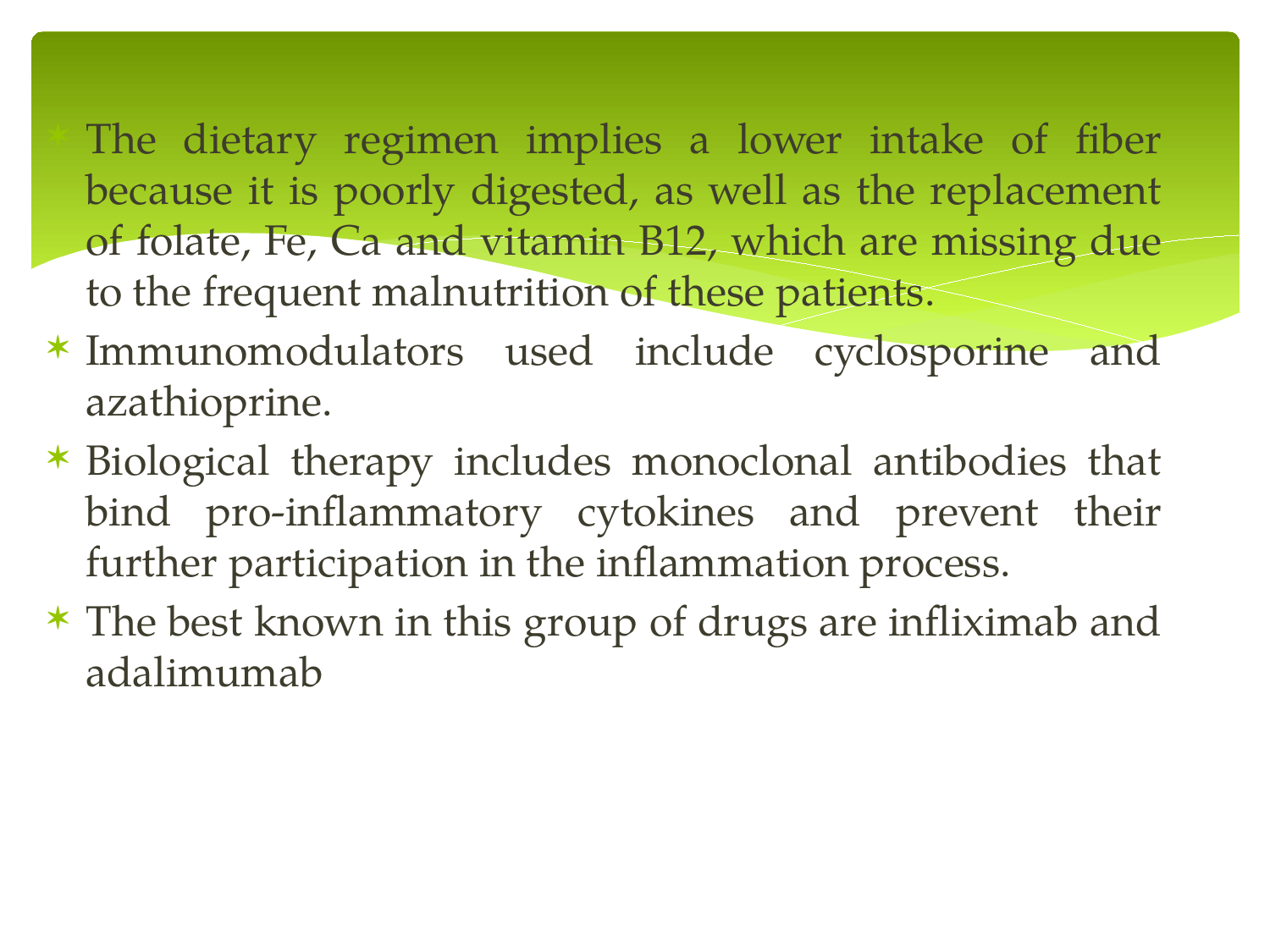

The dietary regimen implies a lower intake of fiber because it is poorly digested, as well as the replacement of folate, Fe, Ca and vitamin B12, which are missing due to the frequent malnutrition of these patients.
Immunomodulators used include cyclosporine and azathioprine.
Biological therapy includes monoclonal antibodies that bind pro-inflammatory cytokines and prevent their further participation in the inflammation process.
The best known in this group of drugs are infliximab and adalimumab